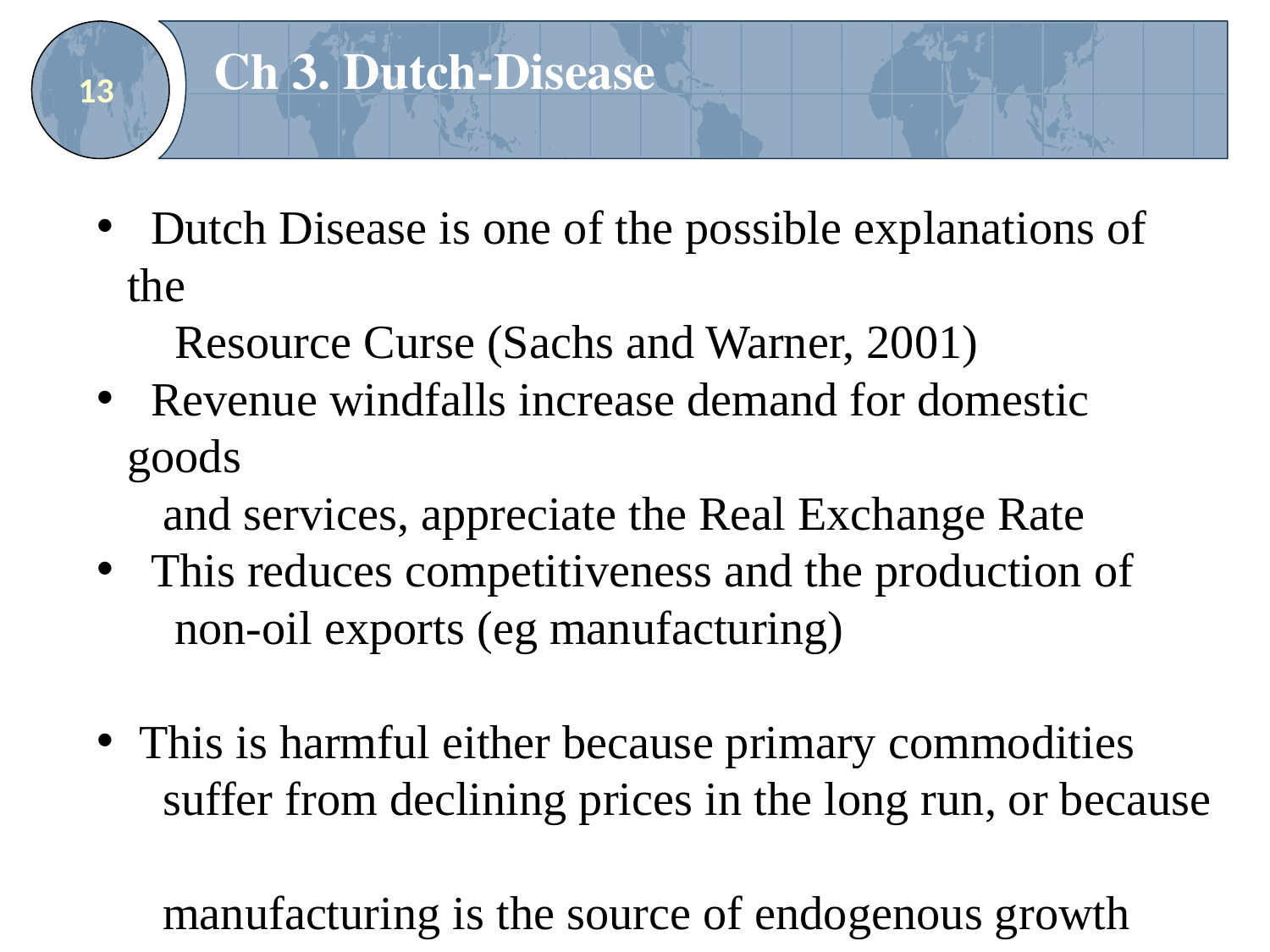

# Ch 3. Dutch-Disease
13
  Dutch Disease is one of the possible explanations of the
    Resource Curse (Sachs and Warner, 2001)
  Revenue windfalls increase demand for domestic goods
   and services, appreciate the Real Exchange Rate
  This reduces competitiveness and the production of
    non-oil exports (eg manufacturing)

 This is harmful either because primary commodities
   suffer from declining prices in the long run, or because
   manufacturing is the source of endogenous growth